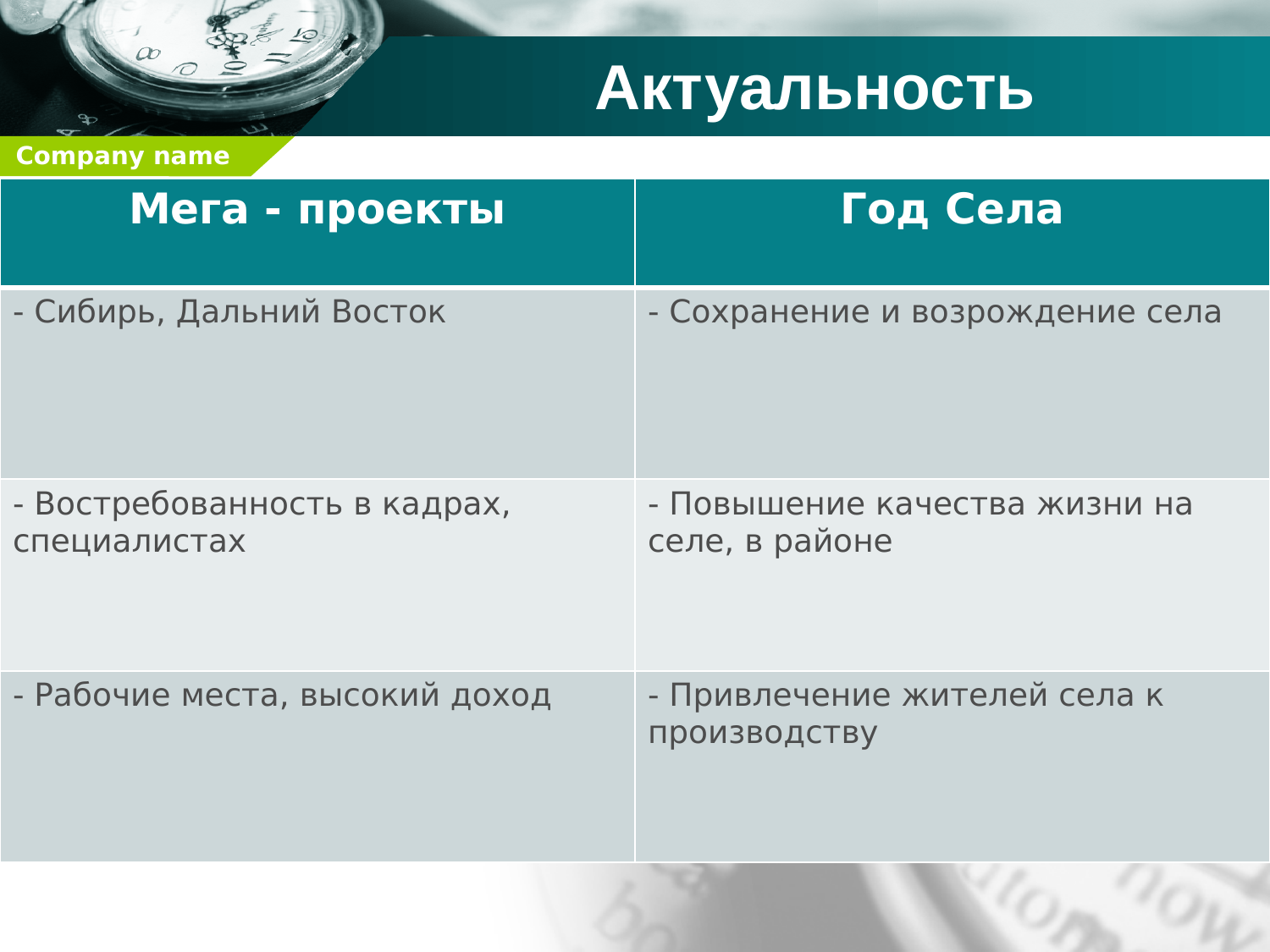

# Актуальность
| Мега - проекты | Год Села |
| --- | --- |
| - Сибирь, Дальний Восток | - Сохранение и возрождение села |
| - Востребованность в кадрах, специалистах | - Повышение качества жизни на селе, в районе |
| - Рабочие места, высокий доход | - Привлечение жителей села к производству |